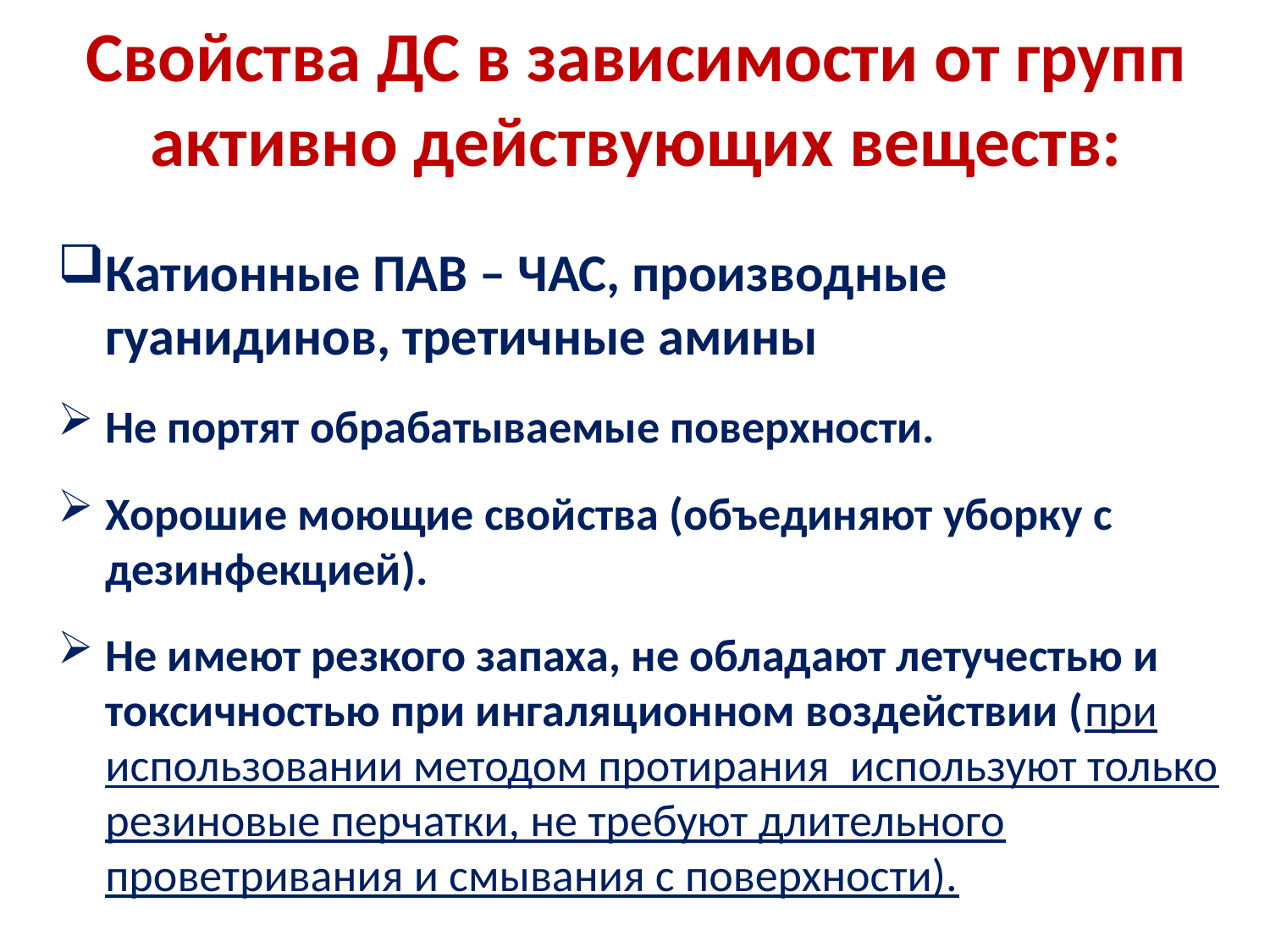

# Свойства ДС в зависимости от групп активно действующих веществ:
Катионные ПАВ – ЧАС, производные гуанидинов, третичные амины
Не портят обрабатываемые поверхности.
Хорошие моющие свойства (объединяют уборку с дезинфекцией).
Не имеют резкого запаха, не обладают летучестью и токсичностью при ингаляционном воздействии (при использовании методом протирания  используют только резиновые перчатки, не требуют длительного проветривания и смывания с поверхности).